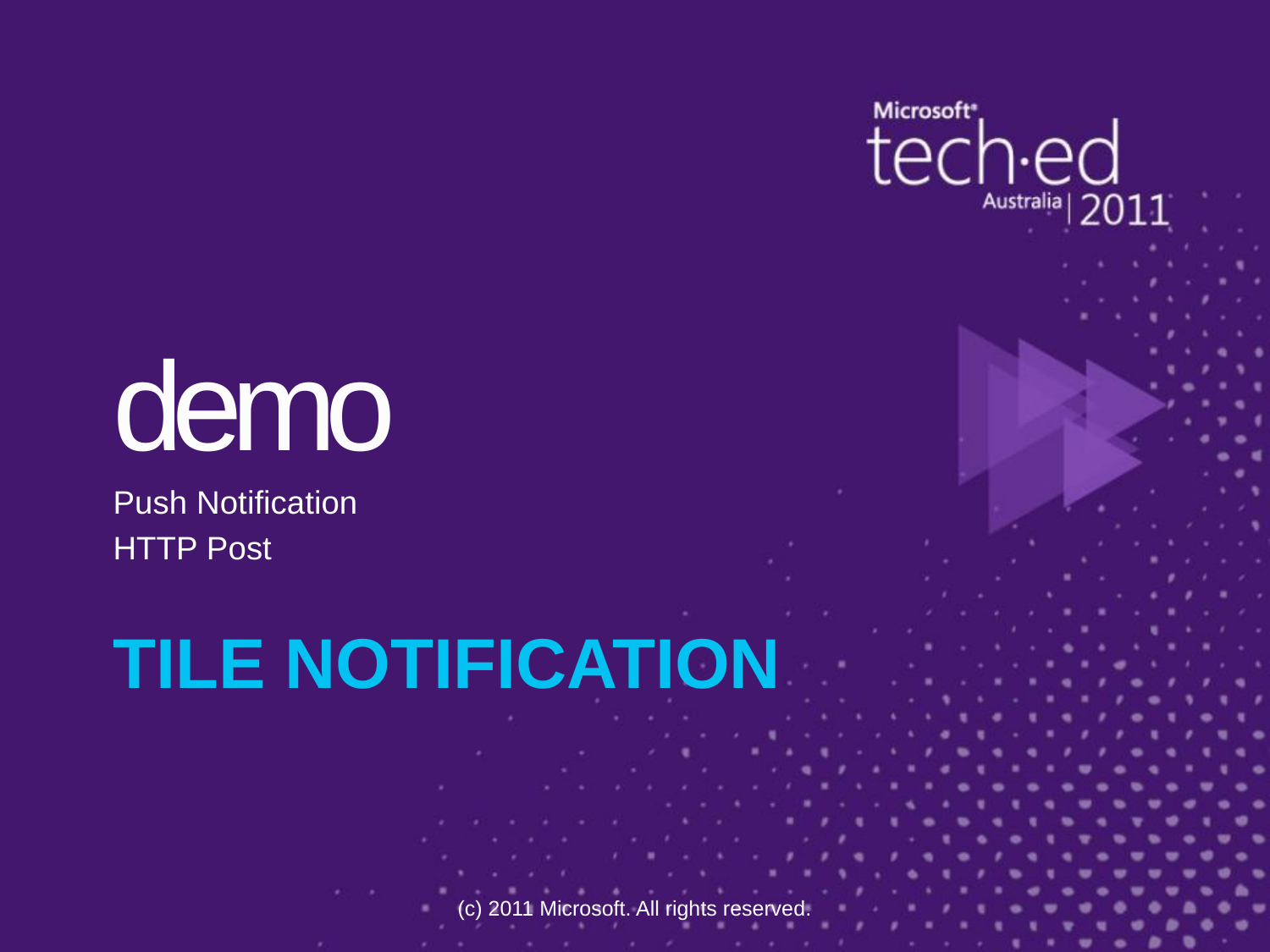

demo
Push Notification
HTTP Post
# Tile Notification

(c) 2011 Microsoft. All rights reserved.